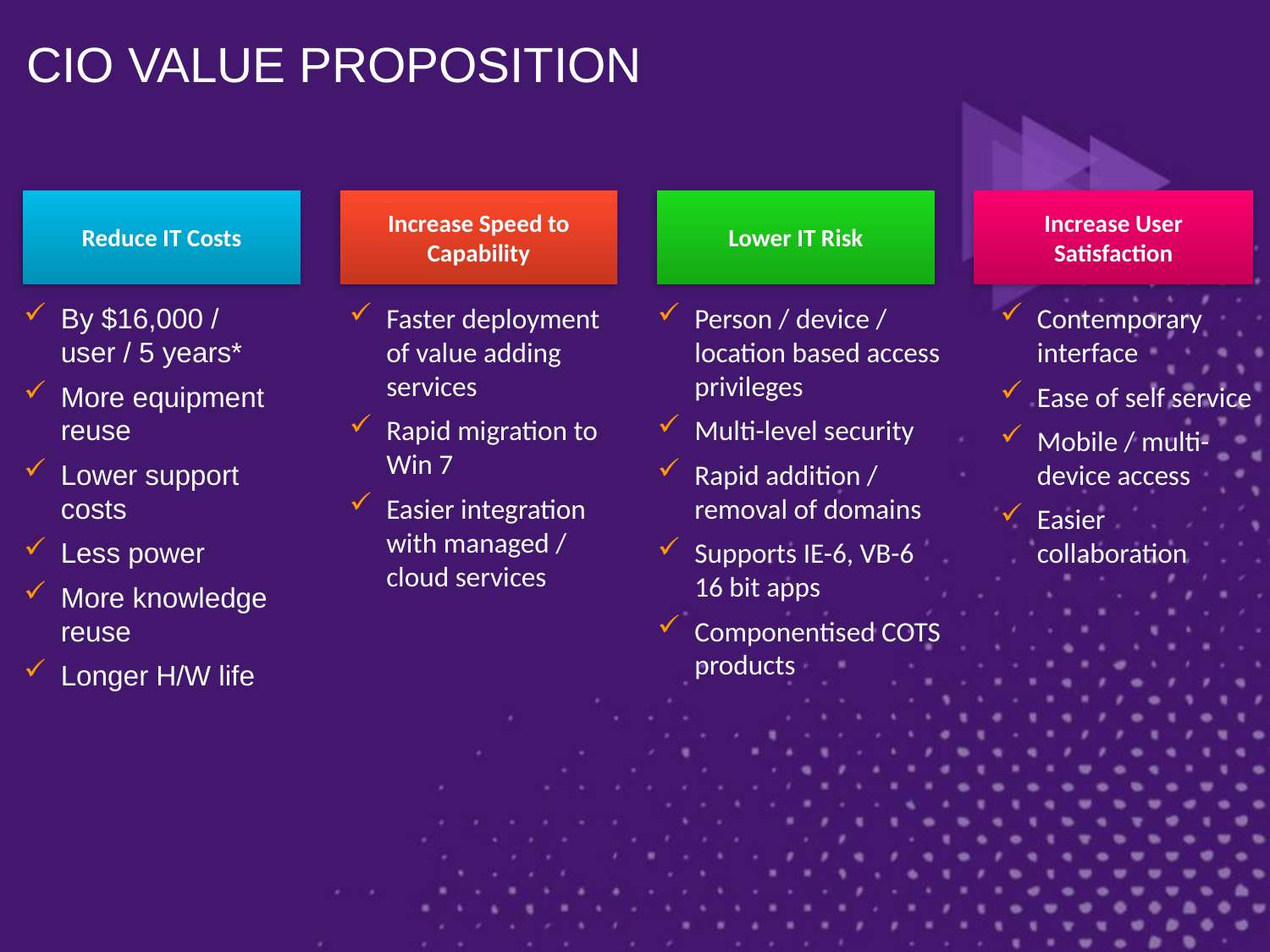

# CIO VALUE PROPOSITION
Reduce IT Costs
Increase Speed to Capability
Lower IT Risk
Increase User Satisfaction
By $16,000 / user / 5 years*
More equipment reuse
Lower support costs
Less power
More knowledge reuse
Longer H/W life
Faster deployment of value adding services
Rapid migration to Win 7
Easier integration with managed / cloud services
Person / device / location based access privileges
Multi-level security
Rapid addition / removal of domains
Supports IE-6, VB-6 16 bit apps
Componentised COTS products
Contemporary interface
Ease of self service
Mobile / multi-device access
Easier  collaboration